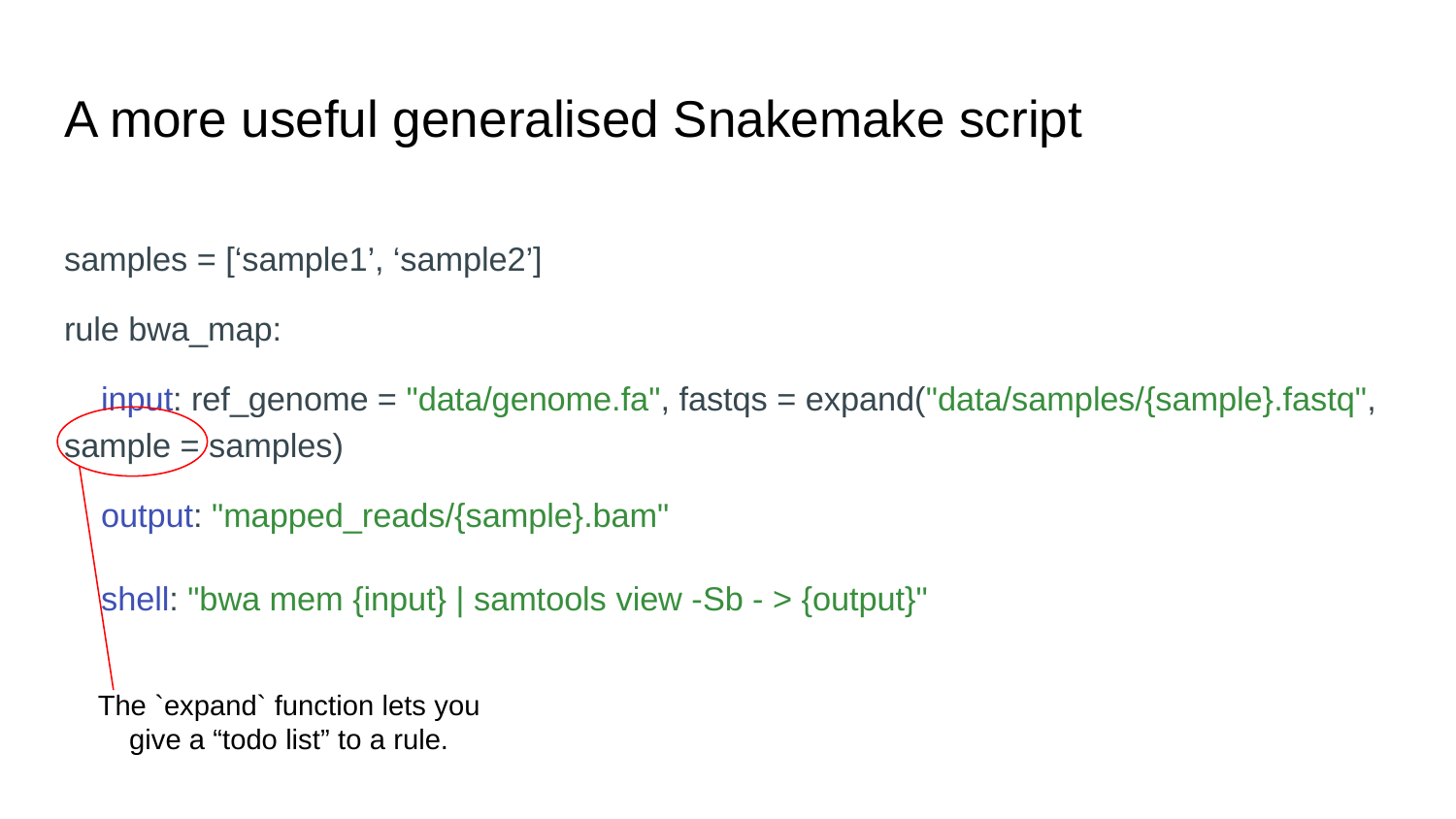

# A more useful generalised Snakemake script
samples = [‘sample1’, ‘sample2’]
rule bwa_map:
    input: ref_genome = "data/genome.fa", fastqs = expand("data/samples/{sample}.fastq", sample = samples)
    output: "mapped_reads/{sample}.bam"
    shell: "bwa mem {input} | samtools view -Sb - > {output}"

The `expand` function lets you give a “todo list” to a rule.